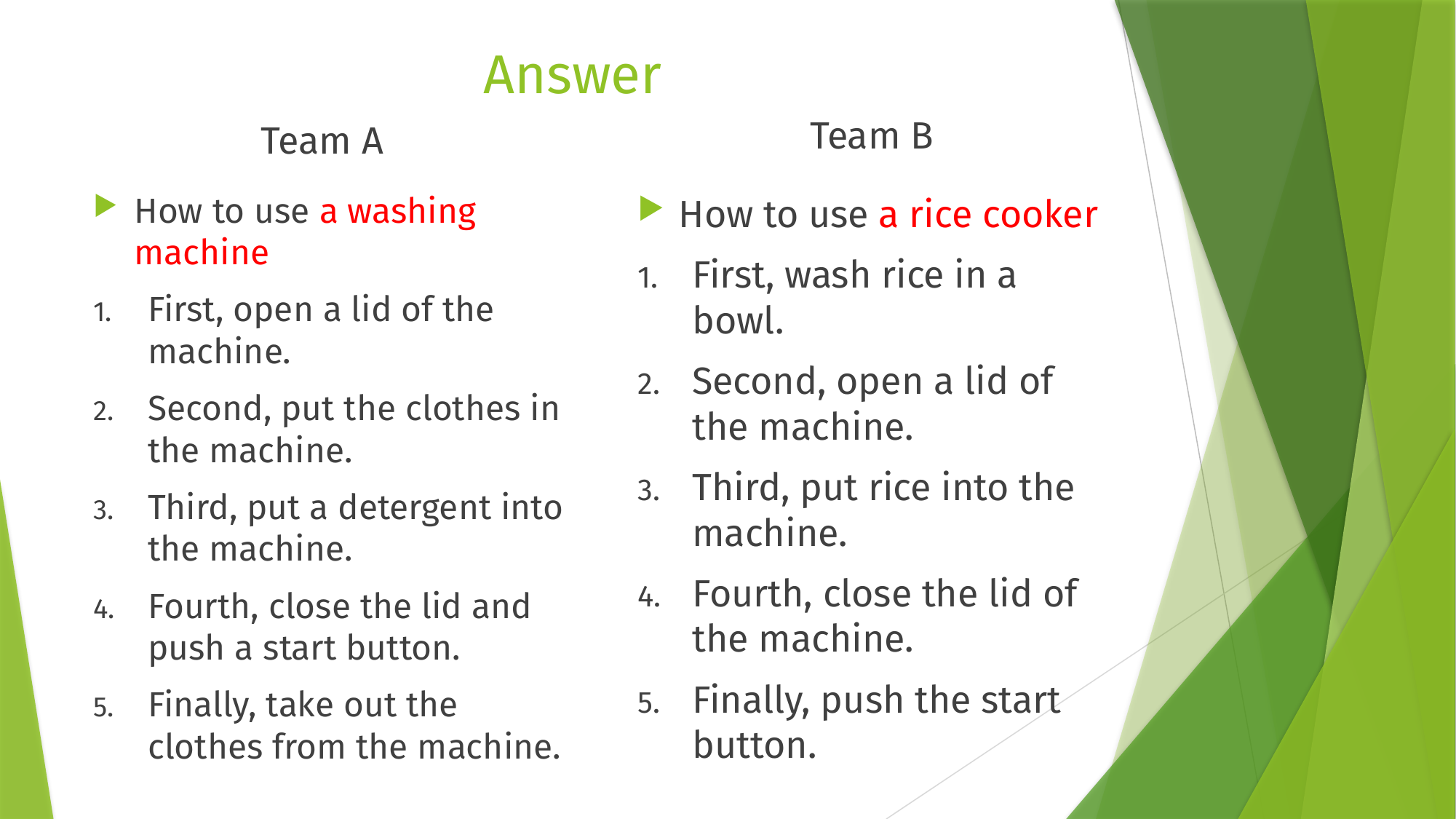

# Answer
Team B
Team A
How to use a washing machine
First, open a lid of the machine.
Second, put the clothes in the machine.
Third, put a detergent into the machine.
Fourth, close the lid and push a start button.
Finally, take out the clothes from the machine.
How to use a rice cooker
First, wash rice in a bowl.
Second, open a lid of the machine.
Third, put rice into the machine.
Fourth, close the lid of the machine.
Finally, push the start button.